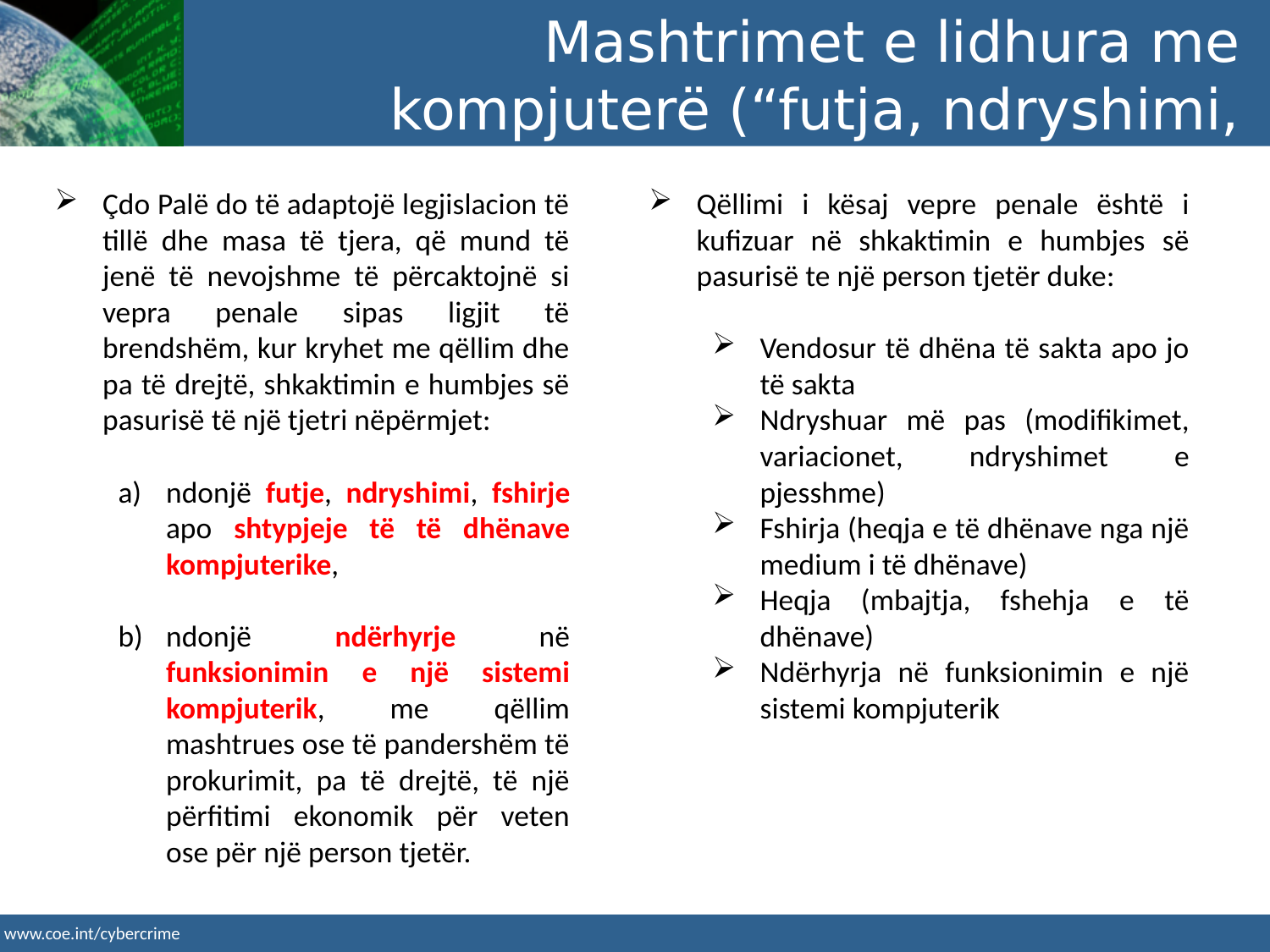

Mashtrimet e lidhura me kompjuterë (“futja, ndryshimi, fshirja…”).
Çdo Palë do të adaptojë legjislacion të tillë dhe masa të tjera, që mund të jenë të nevojshme të përcaktojnë si vepra penale sipas ligjit të brendshëm, kur kryhet me qëllim dhe pa të drejtë, shkaktimin e humbjes së pasurisë të një tjetri nëpërmjet:

ndonjë futje, ndryshimi, fshirje apo shtypjeje të të dhënave kompjuterike,

ndonjë ndërhyrje në funksionimin e një sistemi kompjuterik, me qëllim mashtrues ose të pandershëm të prokurimit, pa të drejtë, të një përfitimi ekonomik për veten ose për një person tjetër.
Qëllimi i kësaj vepre penale është i kufizuar në shkaktimin e humbjes së pasurisë te një person tjetër duke:

Vendosur të dhëna të sakta apo jo të sakta
Ndryshuar më pas (modifikimet, variacionet, ndryshimet e pjesshme)
Fshirja (heqja e të dhënave nga një medium i të dhënave)
Heqja (mbajtja, fshehja e të dhënave)
Ndërhyrja në funksionimin e një sistemi kompjuterik